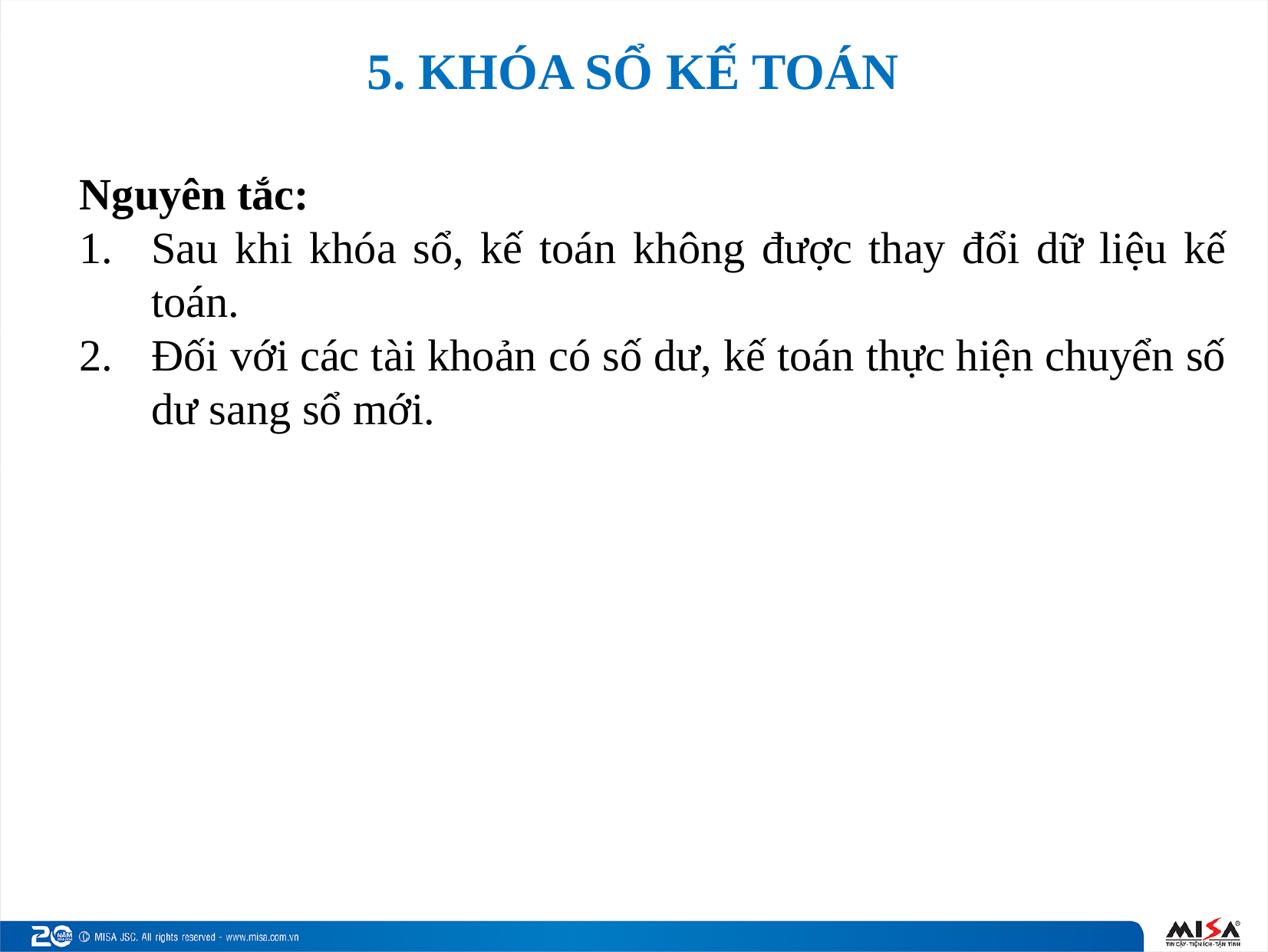

5. KHÓA SỔ KẾ TOÁN
Nguyên tắc:
Sau khi khóa sổ, kế toán không được thay đổi dữ liệu kế toán.
Đối với các tài khoản có số dư, kế toán thực hiện chuyển số dư sang sổ mới.